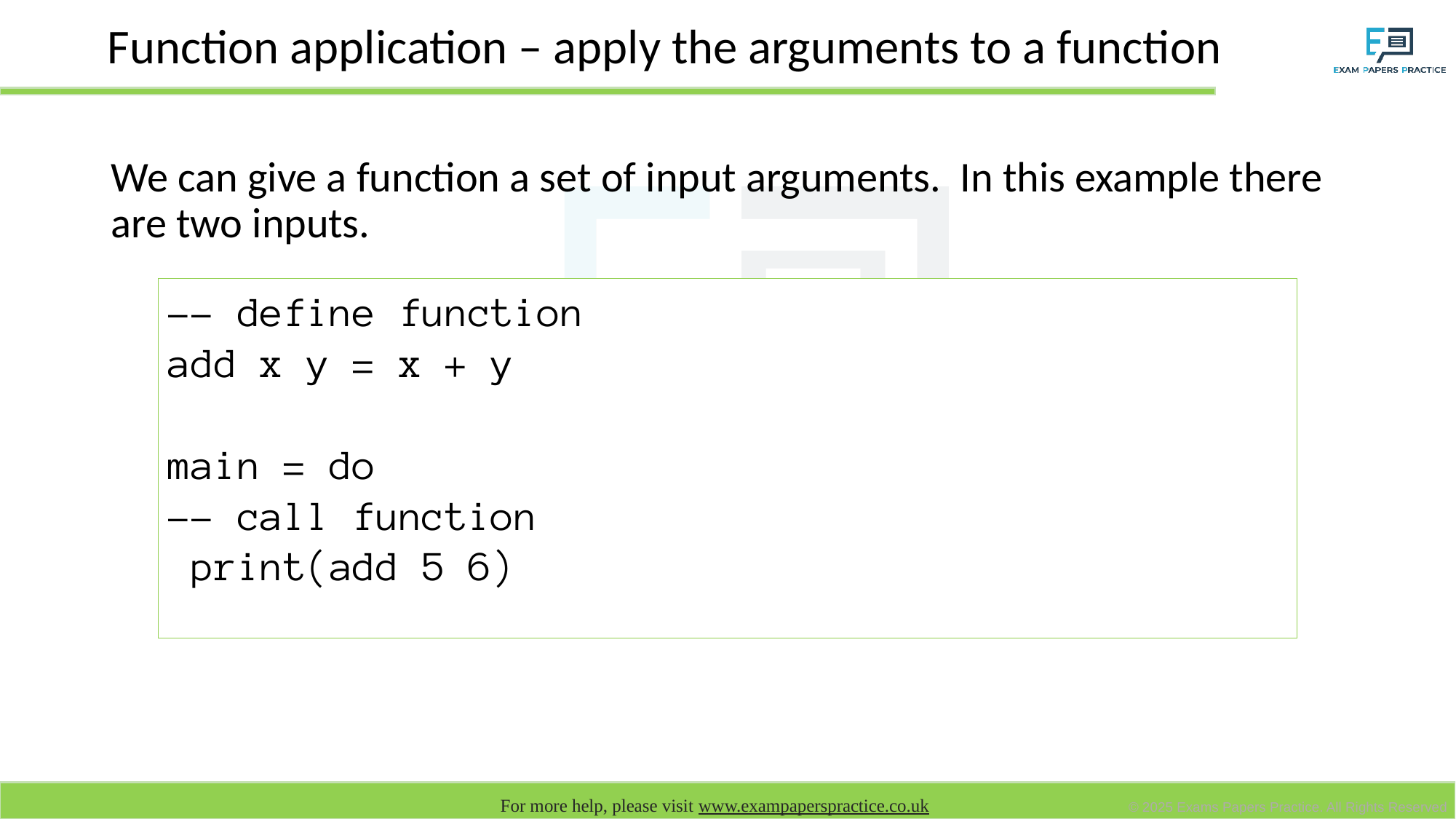

# Function application – apply the arguments to a function
We can give a function a set of input arguments.  In this example there are two inputs.

-- define function
add x y = x + y

main = do
-- call function
 print(add 5 6)